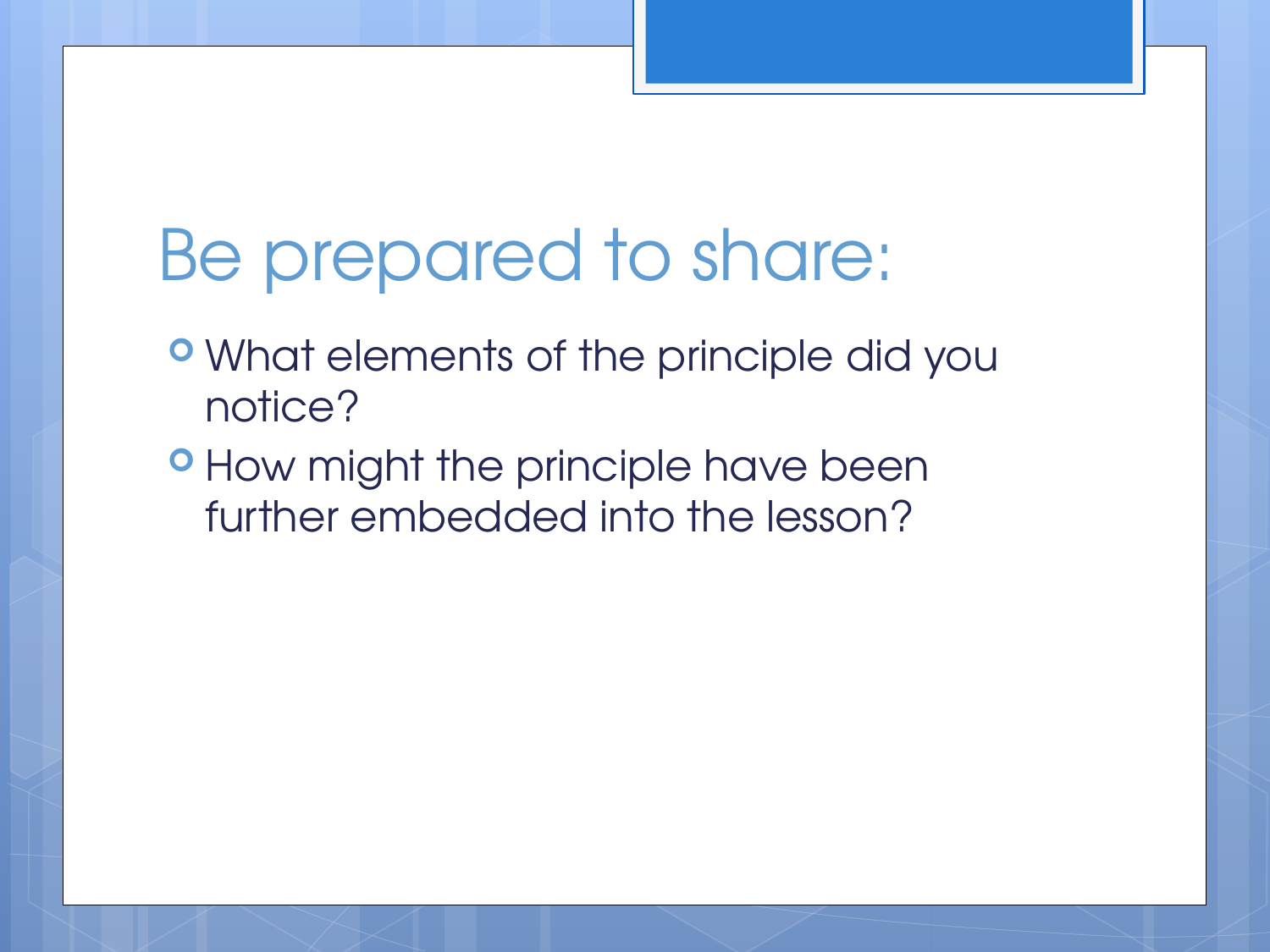

# Be prepared to share:
What elements of the principle did you notice?
How might the principle have been further embedded into the lesson?